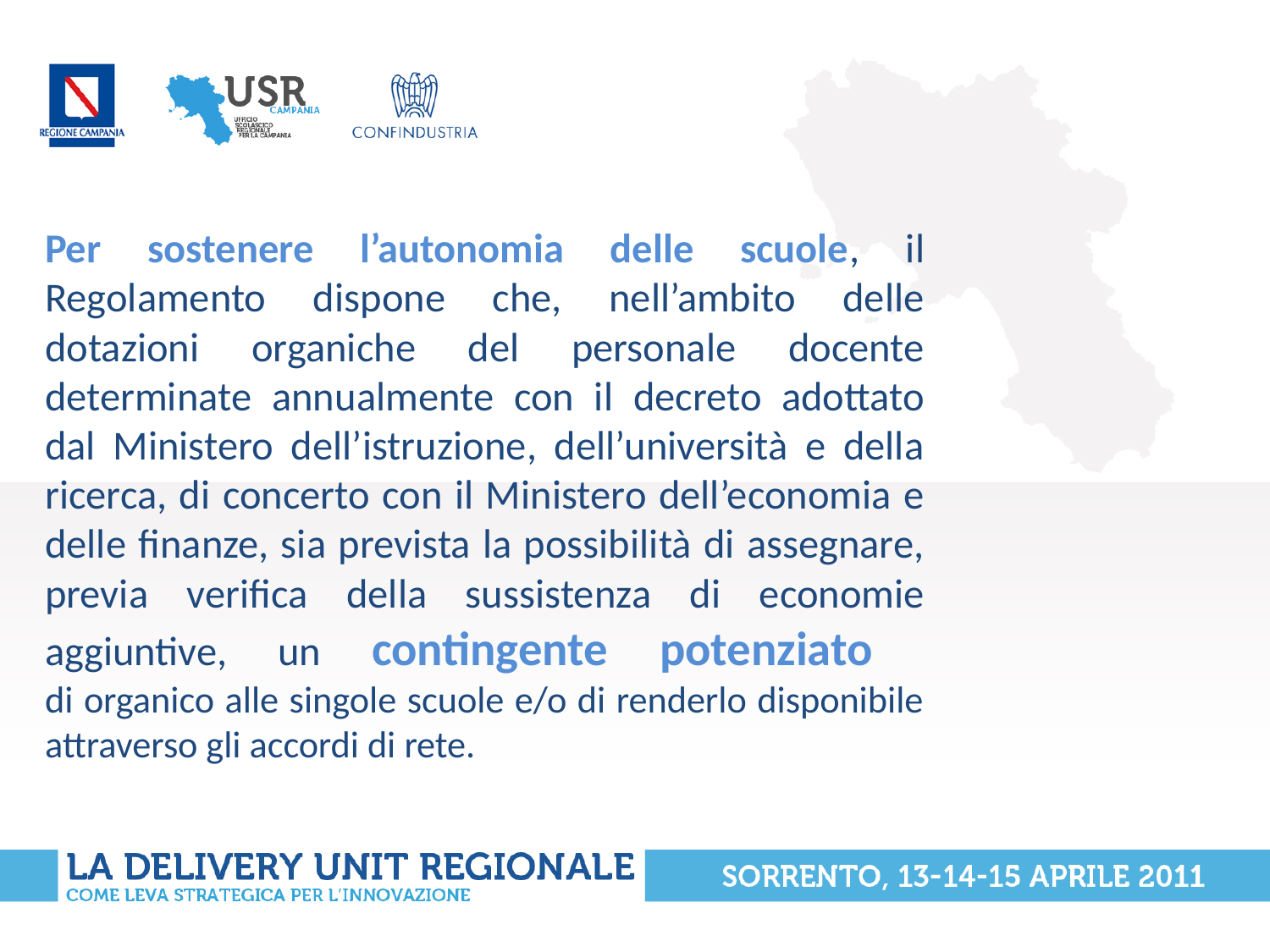

# Per sostenere l’autonomia delle scuole, il Regolamento dispone che, nell’ambito delle dotazioni organiche del personale docente determinate annualmente con il decreto adottato dal Ministero dell’istruzione, dell’università e della ricerca, di concerto con il Ministero dell’economia e delle finanze, sia prevista la possibilità di assegnare, previa verifica della sussistenza di economie aggiuntive, un contingente potenziato di organico alle singole scuole e/o di renderlo disponibile attraverso gli accordi di rete.